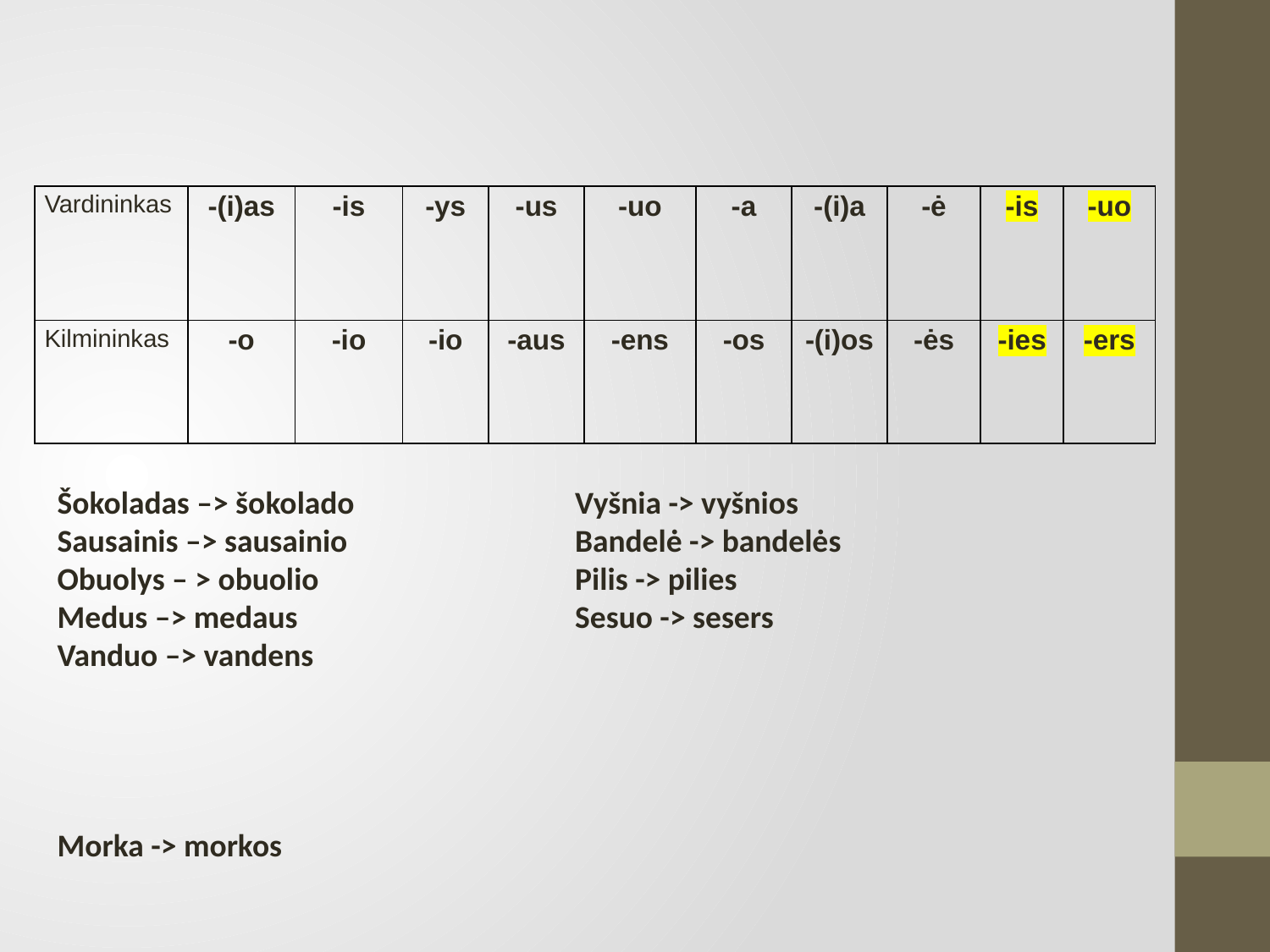

| Vardininkas | -(i)as | -is | -ys | -us | -uo | -a | -(i)a | -ė | -is | -uo |
| --- | --- | --- | --- | --- | --- | --- | --- | --- | --- | --- |
| Kilmininkas | -o | -io | -io | -aus | -ens | -os | -(i)os | -ės | -ies | -ers |
Šokoladas –> šokolado
Sausainis –> sausainio
Obuolys – > obuolio
Medus –> medaus
Vanduo –> vandens

Morka -> morkos
Vyšnia -> vyšnios
Bandelė -> bandelės
Pilis -> pilies
Sesuo -> sesers